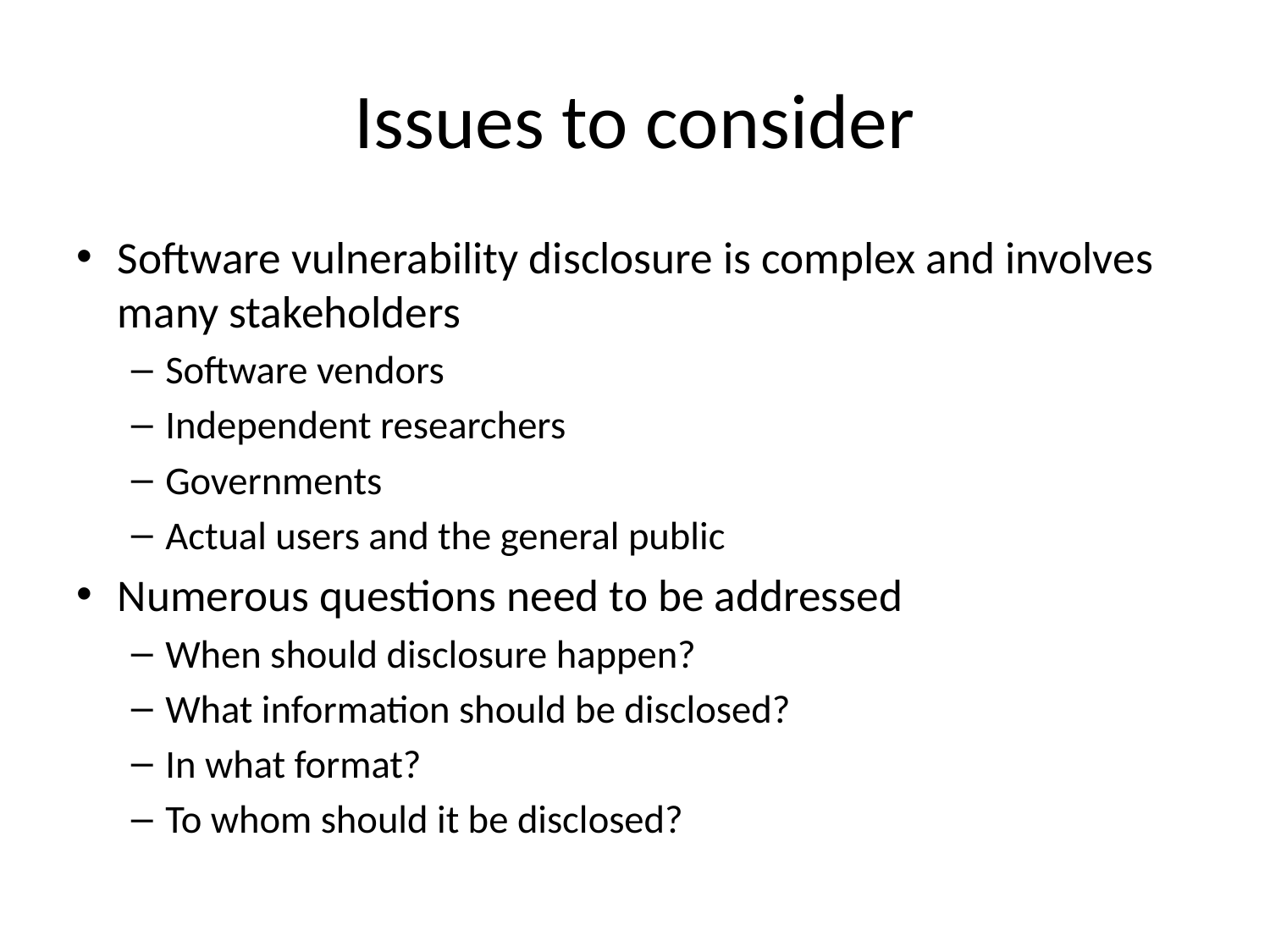

# Issues to consider
Software vulnerability disclosure is complex and involves many stakeholders
Software vendors
Independent researchers
Governments
Actual users and the general public
Numerous questions need to be addressed
When should disclosure happen?
What information should be disclosed?
In what format?
To whom should it be disclosed?